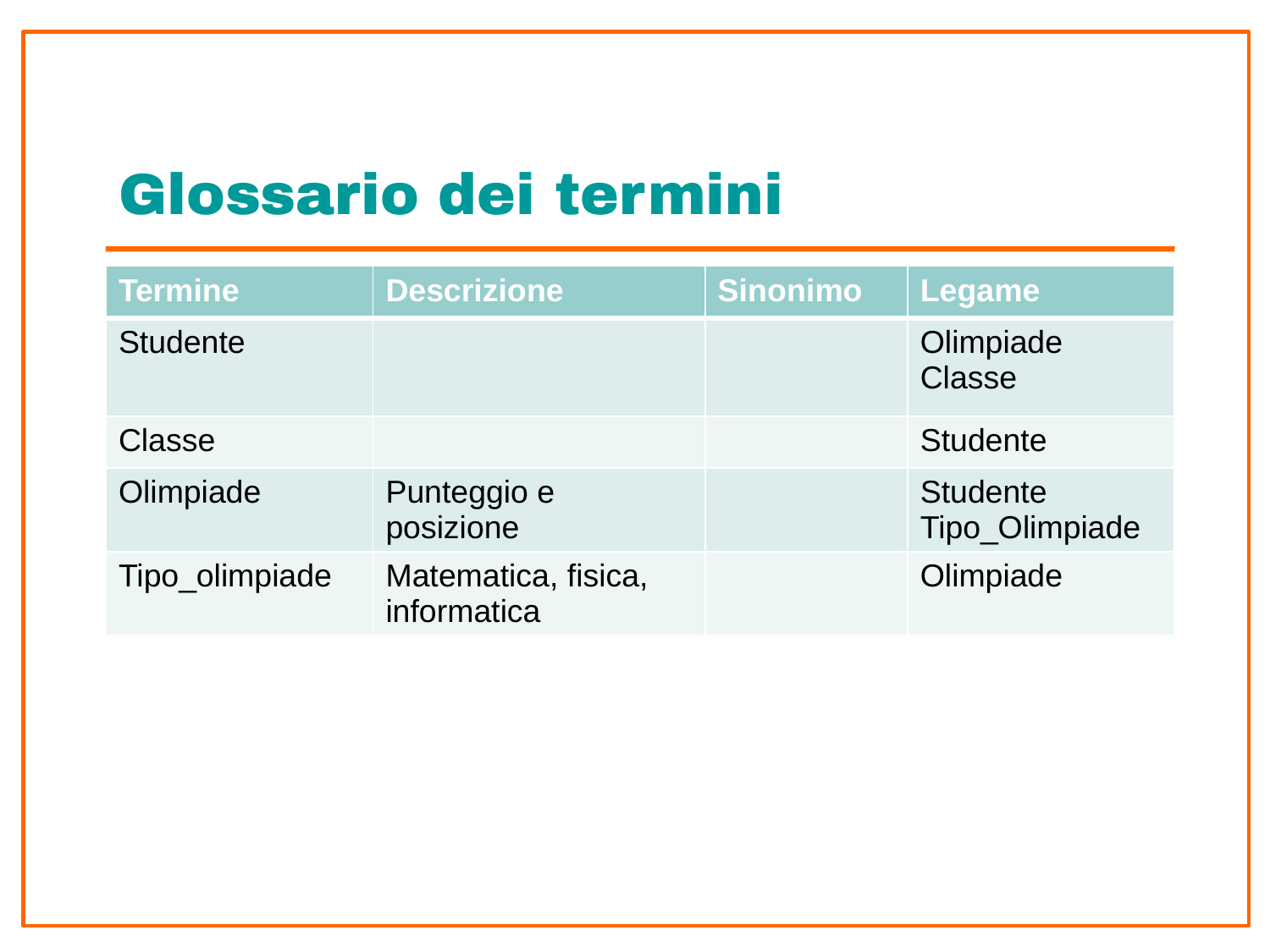

# Glossario dei termini
| Termine | Descrizione | Sinonimo | Legame |
| --- | --- | --- | --- |
| Studente |  |  | Olimpiade Classe |
| Classe |  |  | Studente |
| Olimpiade | Punteggio e posizione |  | Studente Tipo\_Olimpiade |
| Tipo\_olimpiade | Matematica, fisica, informatica |  | Olimpiade |